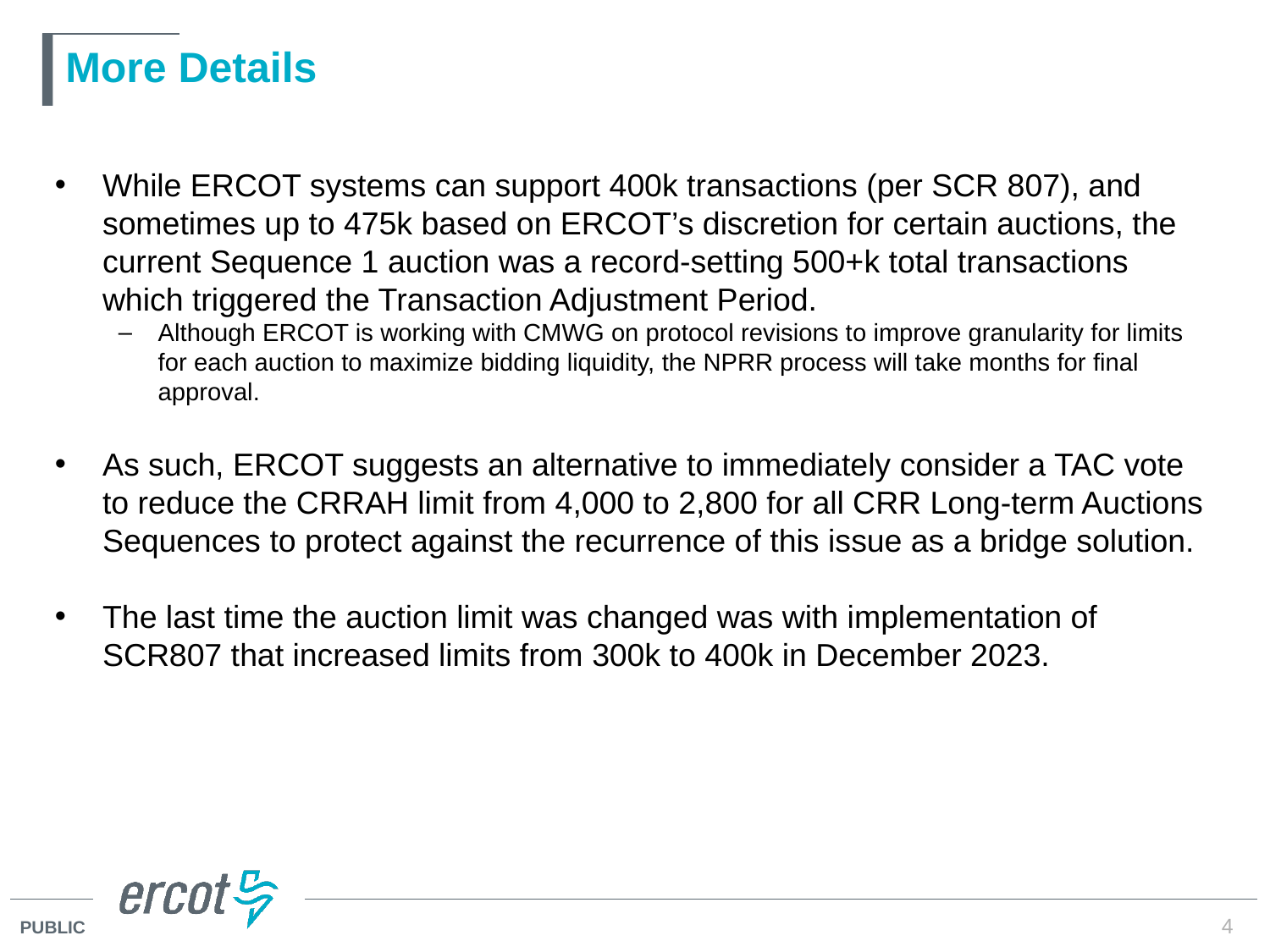

# More Details
While ERCOT systems can support 400k transactions (per SCR 807), and sometimes up to 475k based on ERCOT’s discretion for certain auctions, the current Sequence 1 auction was a record-setting 500+k total transactions which triggered the Transaction Adjustment Period.
Although ERCOT is working with CMWG on protocol revisions to improve granularity for limits for each auction to maximize bidding liquidity, the NPRR process will take months for final approval.

As such, ERCOT suggests an alternative to immediately consider a TAC vote to reduce the CRRAH limit from 4,000 to 2,800 for all CRR Long-term Auctions Sequences to protect against the recurrence of this issue as a bridge solution.

The last time the auction limit was changed was with implementation of SCR807 that increased limits from 300k to 400k in December 2023.

4